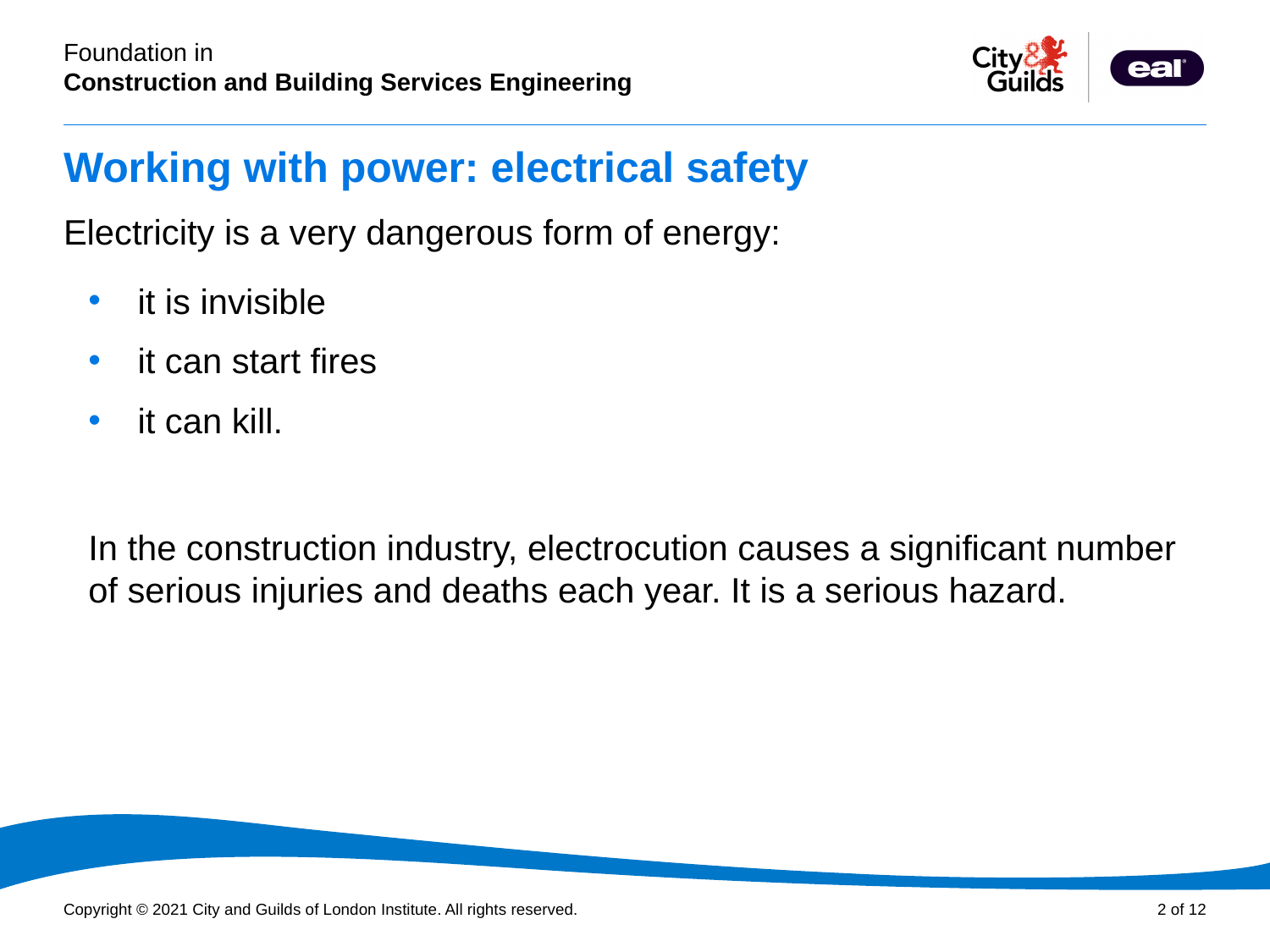

# Working with power: electrical safety
Electricity is a very dangerous form of energy:
it is invisible
it can start fires
it can kill.

In the construction industry, electrocution causes a significant number of serious injuries and deaths each year. It is a serious hazard.